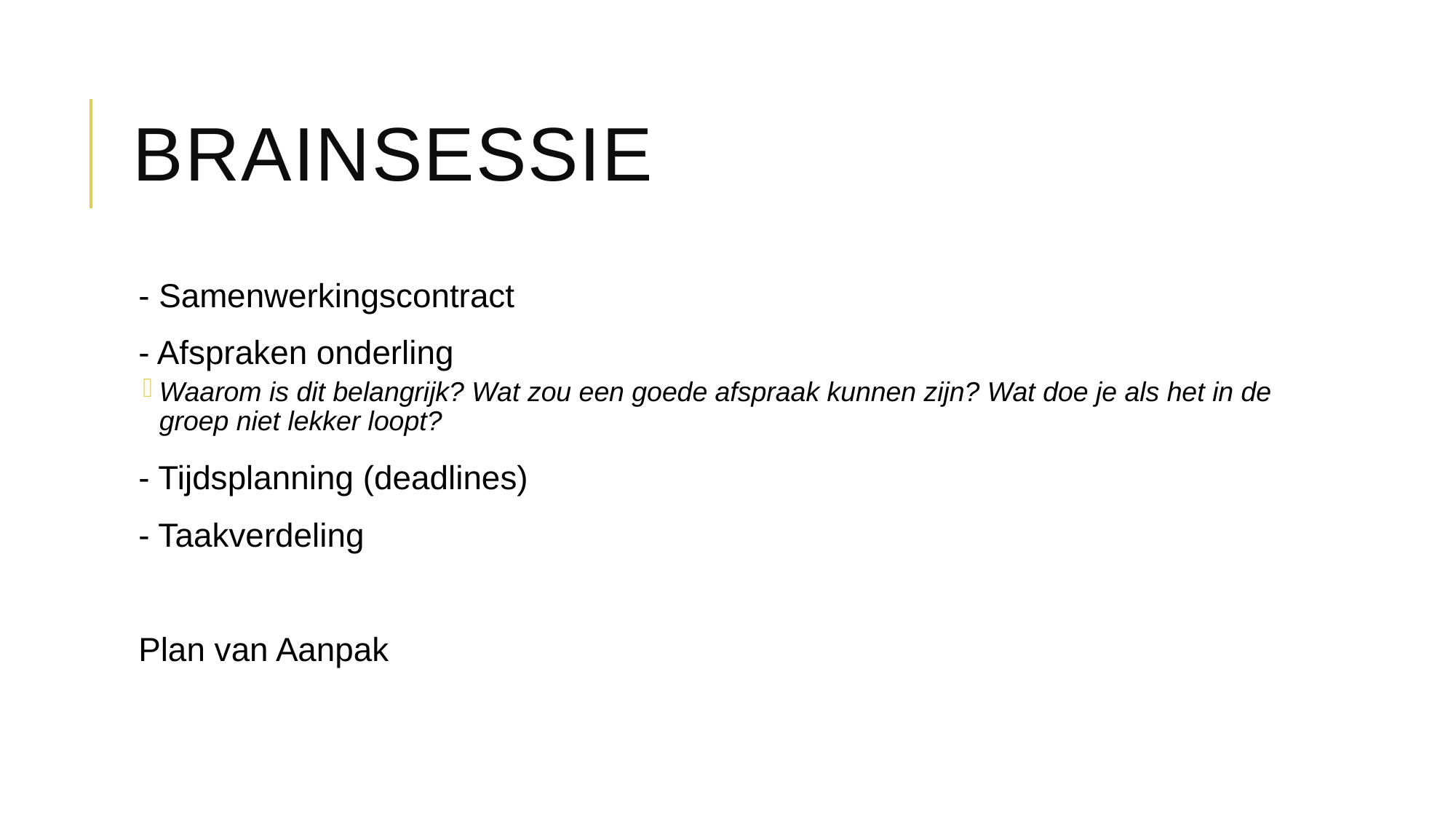

# Brainsessie
- Samenwerkingscontract
- Afspraken onderling
Waarom is dit belangrijk? Wat zou een goede afspraak kunnen zijn? Wat doe je als het in de groep niet lekker loopt?
- Tijdsplanning (deadlines)
- Taakverdeling

Plan van Aanpak